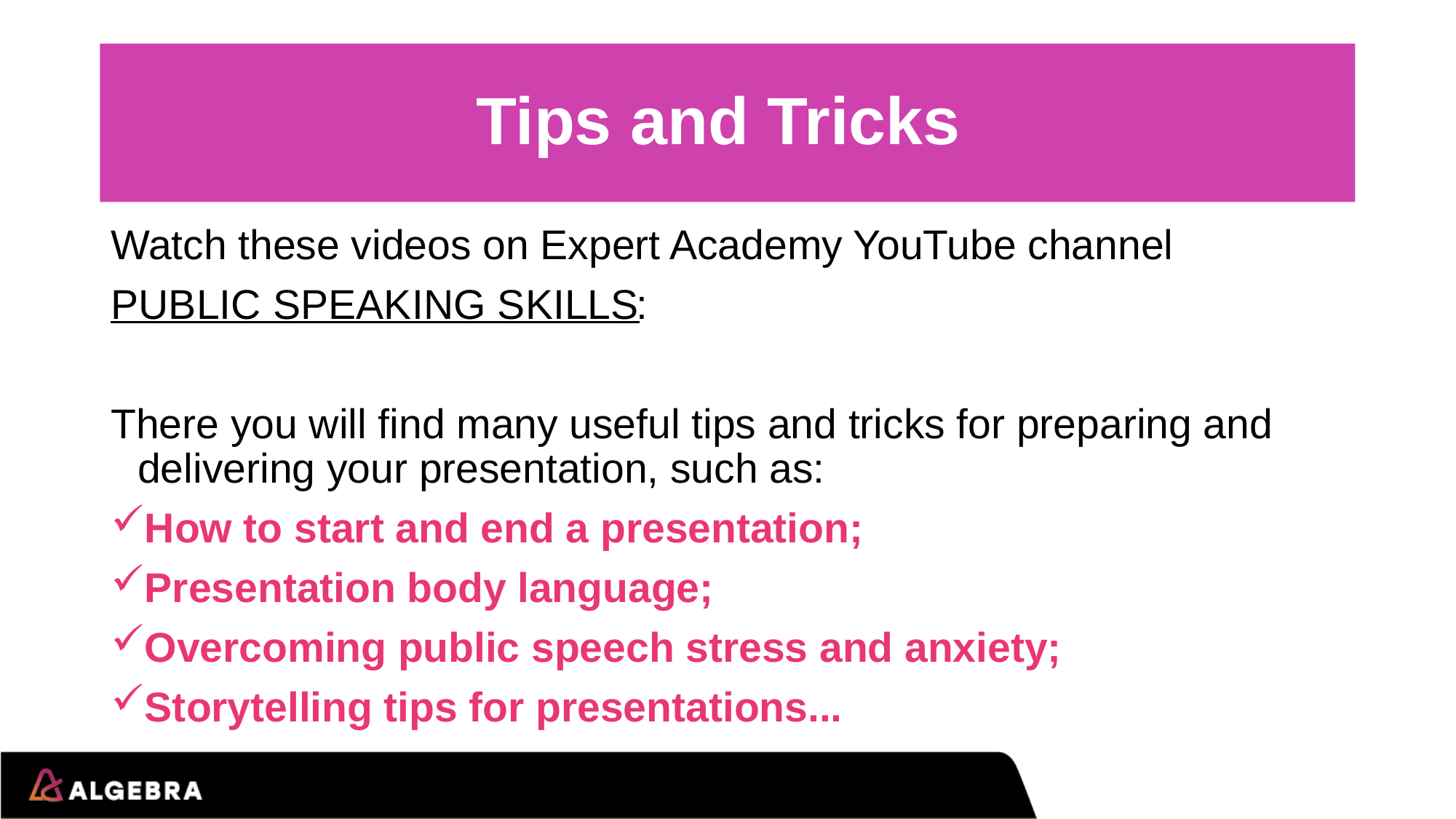

# Tips and Tricks
Watch these videos on Expert Academy YouTube channel
PUBLIC SPEAKING SKILLS:

There you will find many useful tips and tricks for preparing and delivering your presentation, such as:
How to start and end a presentation;
Presentation body language;
Overcoming public speech stress and anxiety;
Storytelling tips for presentations...